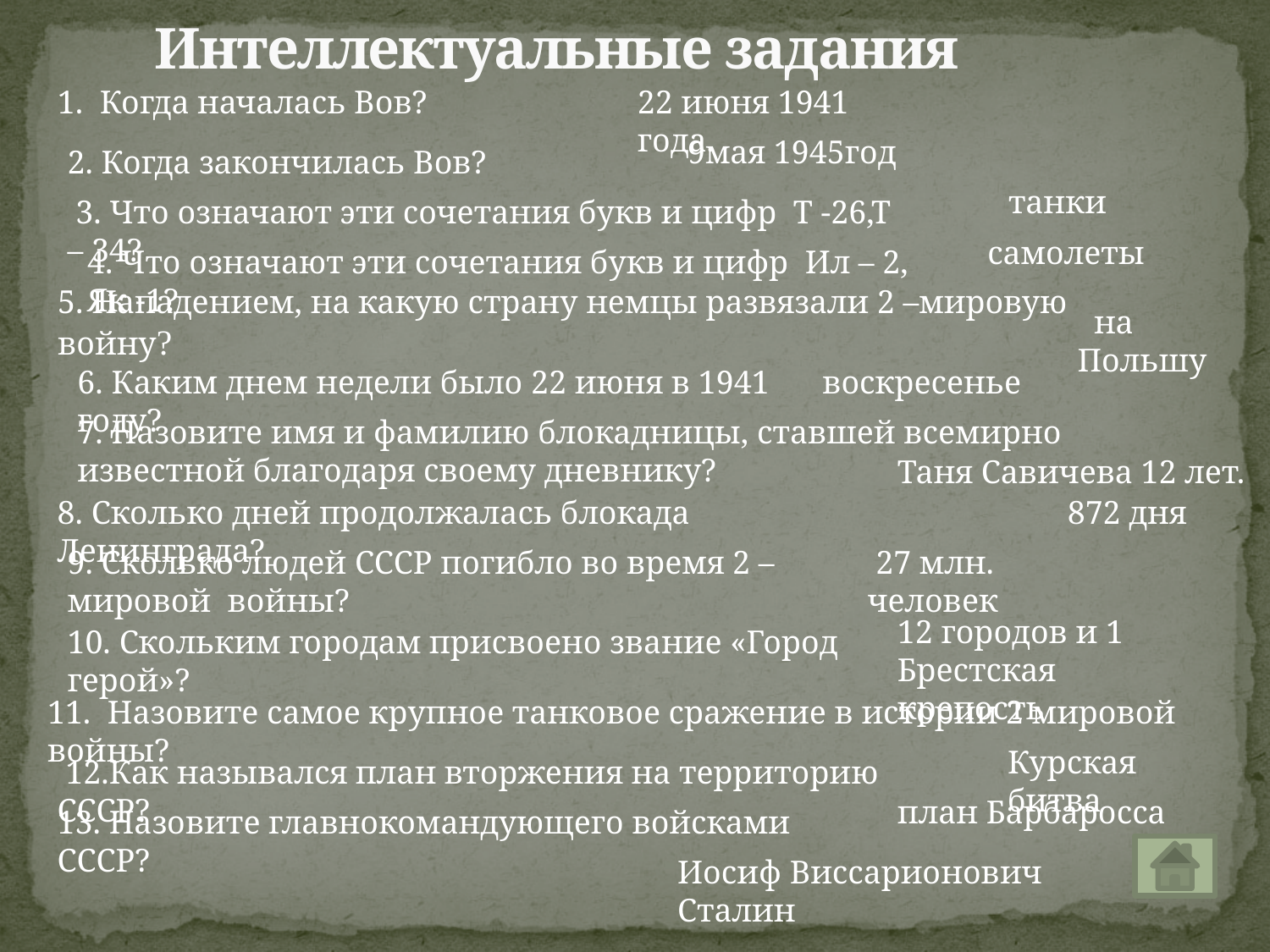

# Интеллектуальные задания
1.  Когда началась Вов?
22 июня 1941 года.
9мая 1945год
2. Когда закончилась Вов?
           танки
 3. Что означают эти сочетания букв и цифр  Т -26,Т – 34?
самолеты
4. Что означают эти сочетания букв и цифр  Ил – 2, Як -1?
5. Нападением, на какую страну немцы развязали 2 –мировую войну?
  на Польшу
6. Каким днем недели было 22 июня в 1941 году?
   воскресенье
7. Назовите имя и фамилию блокадницы, ставшей всемирно известной благодаря своему дневнику?
Таня Савичева 12 лет.
8. Сколько дней продолжалась блокада Ленинграда?
872 дня
9. Сколько людей СССР погибло во время 2 –мировой  войны?
 27 млн. человек
12 городов и 1 Брестская   крепость
10. Скольким городам присвоено звание «Город герой»?
11.  Назовите самое крупное танковое сражение в истории 2 мировой войны?
Курская битва
 12.Как назывался план вторжения на территорию СССР?
план Барбаросса
13. Назовите главнокомандующего войсками  СССР?

Иосиф Виссарионович Сталин